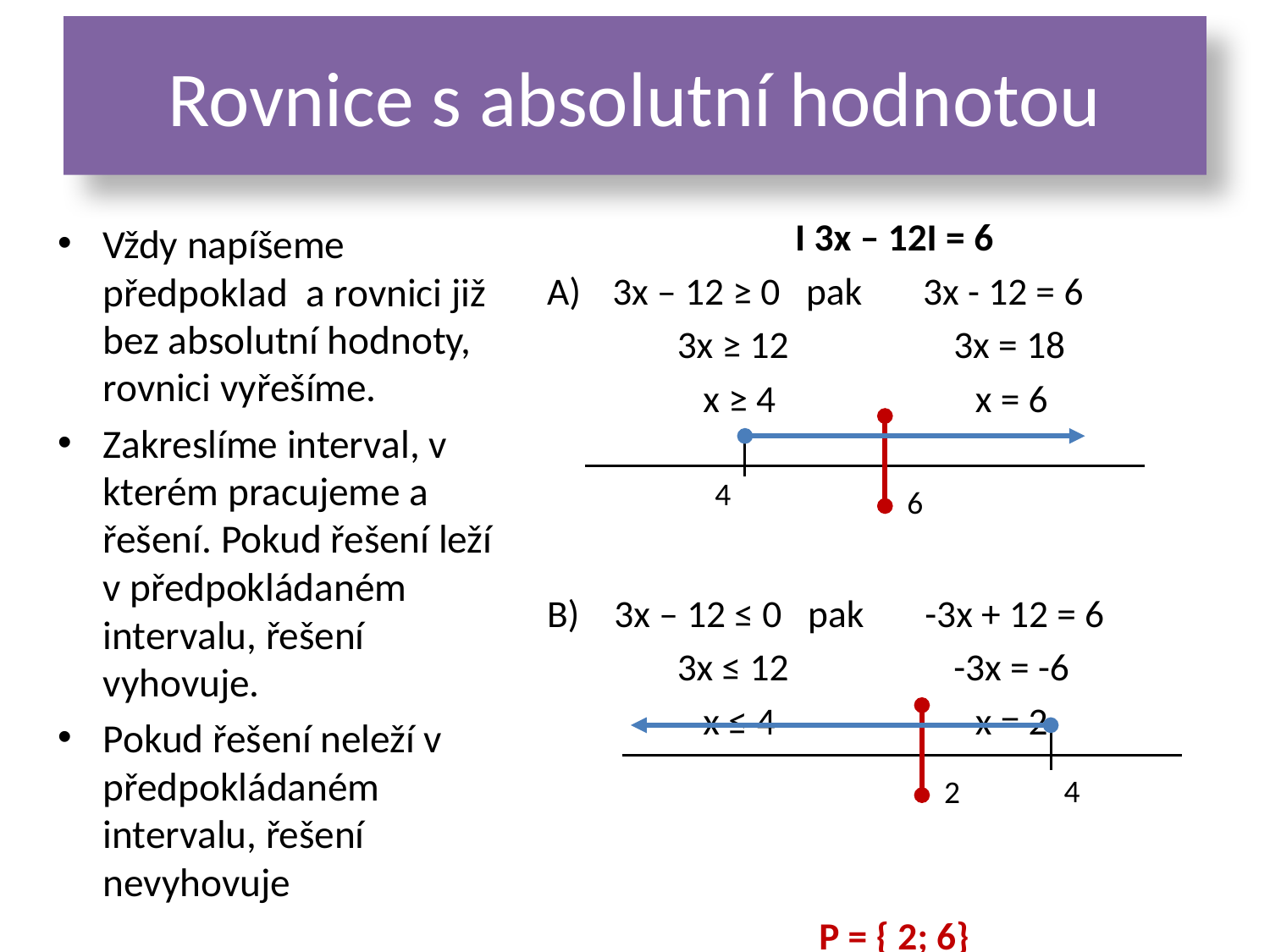

# Rovnice s absolutní hodnotou
I 3x – 12I = 6
3x – 12 ≥ 0   pak       3x - 12 = 6
               3x ≥ 12                   3x = 18
                  x ≥ 4                       x = 6

B)    3x – 12 ≤ 0   pak       -3x + 12 = 6
               3x ≤ 12                   -3x = -6
                  x ≤ 4                       x = 2

P = { 2; 6}

Vždy napíšeme předpoklad  a rovnici již bez absolutní hodnoty, rovnici vyřešíme.
Zakreslíme interval, v kterém pracujeme a řešení. Pokud řešení leží v předpokládaném intervalu, řešení vyhovuje.
Pokud řešení neleží v předpokládaném intervalu, řešení nevyhovuje
4
6
4
2